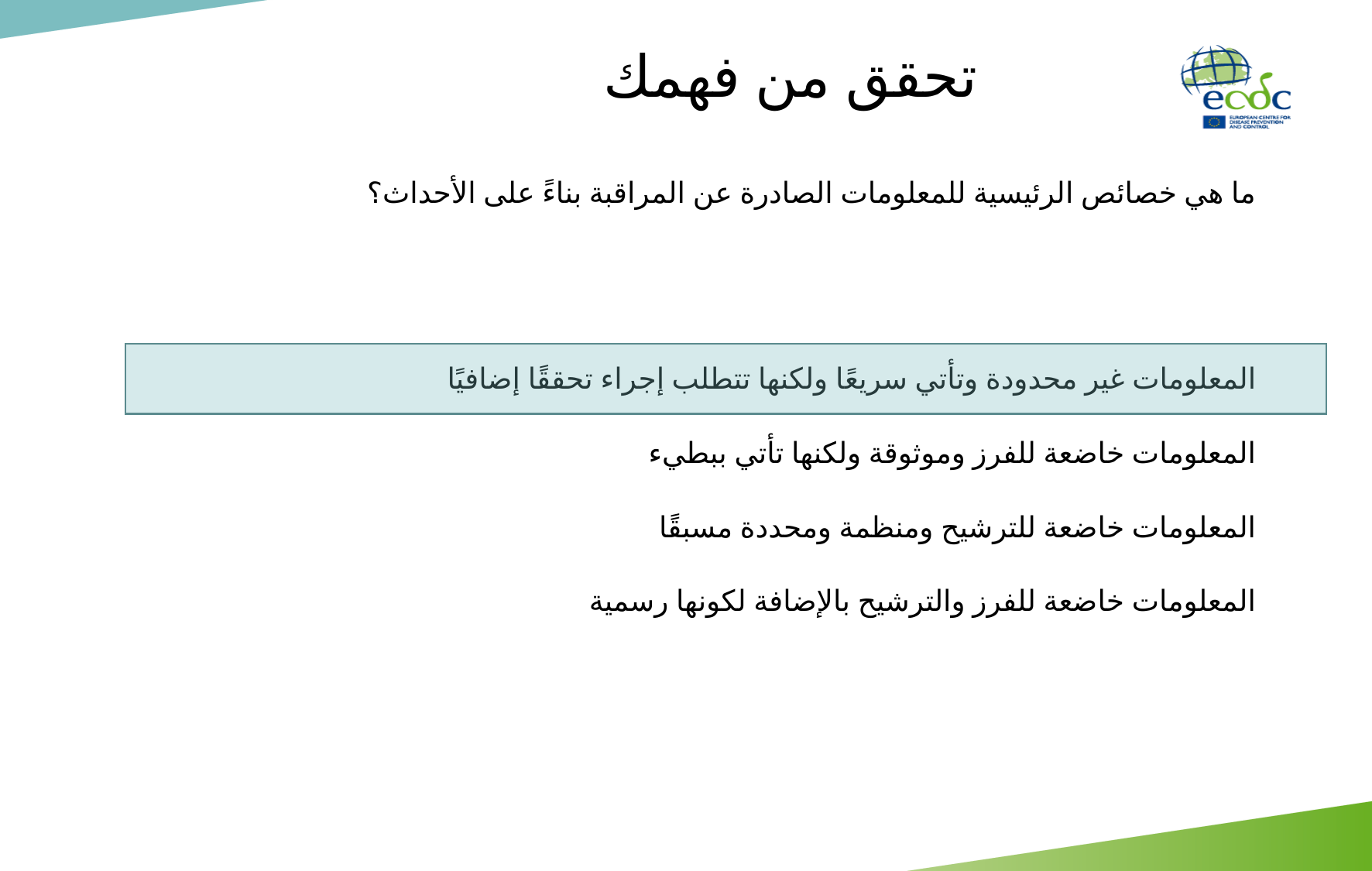

تحقق من فهمك
ما هي خصائص الرئيسية للمعلومات الصادرة عن المراقبة بناءً على الأحداث؟

المعلومات غير محدودة وتأتي سريعًا ولكنها تتطلب إجراء تحققًا إضافيًا

المعلومات خاضعة للفرز وموثوقة ولكنها تأتي ببطيء

المعلومات خاضعة للترشيح ومنظمة ومحددة مسبقًا

المعلومات خاضعة للفرز والترشيح بالإضافة لكونها رسمية